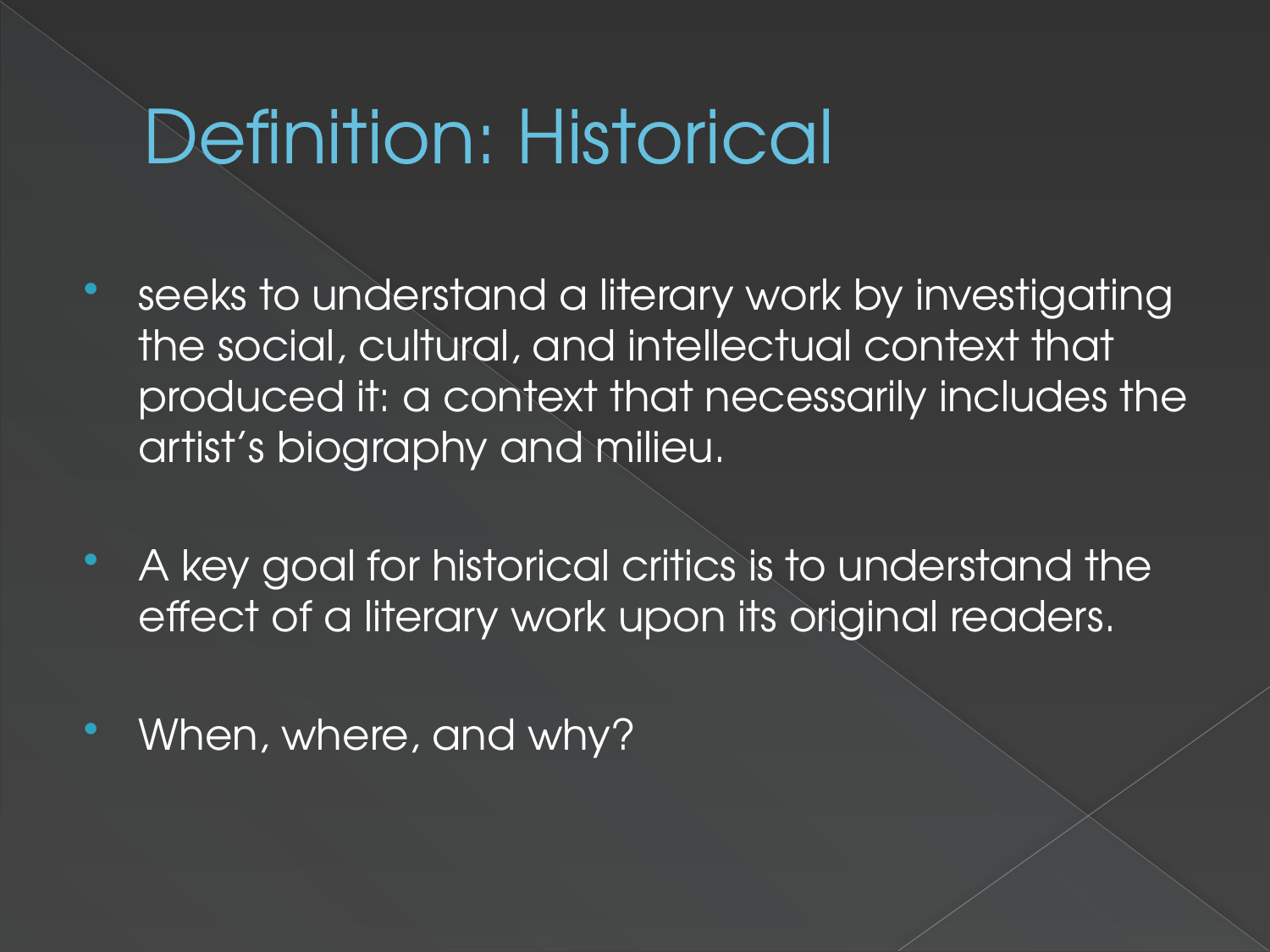

# Definition: Historical
seeks to understand a literary work by investigating the social, cultural, and intellectual context that produced it: a context that necessarily includes the artist’s biography and milieu.

A key goal for historical critics is to understand the effect of a literary work upon its original readers.

When, where, and why?